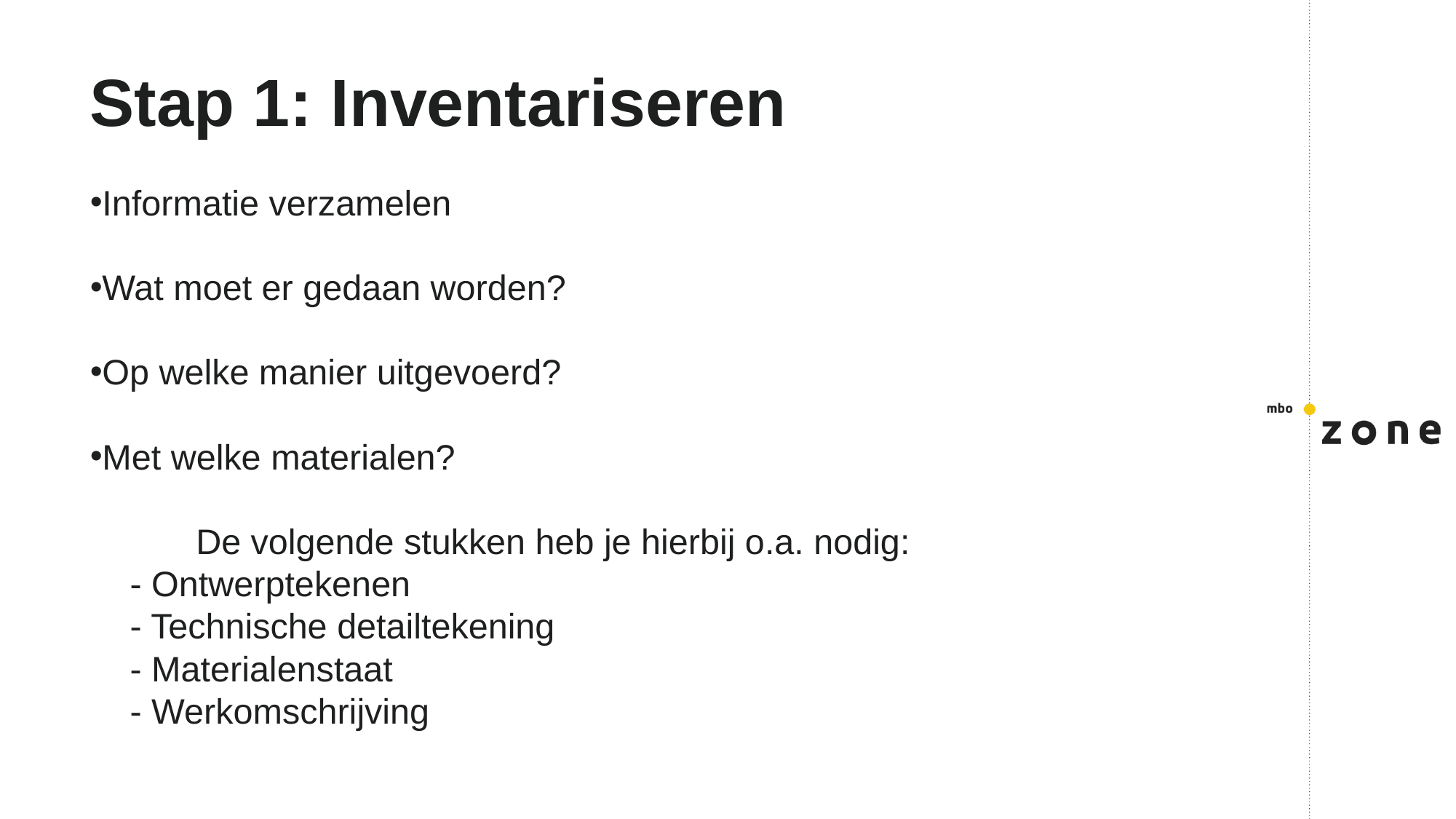

# Stap 1: Inventariseren
Informatie verzamelen

Wat moet er gedaan worden?

Op welke manier uitgevoerd?

Met welke materialen?

	De volgende stukken heb je hierbij o.a. nodig:
			- Ontwerptekenen
			- Technische detailtekening
			- Materialenstaat
			- Werkomschrijving